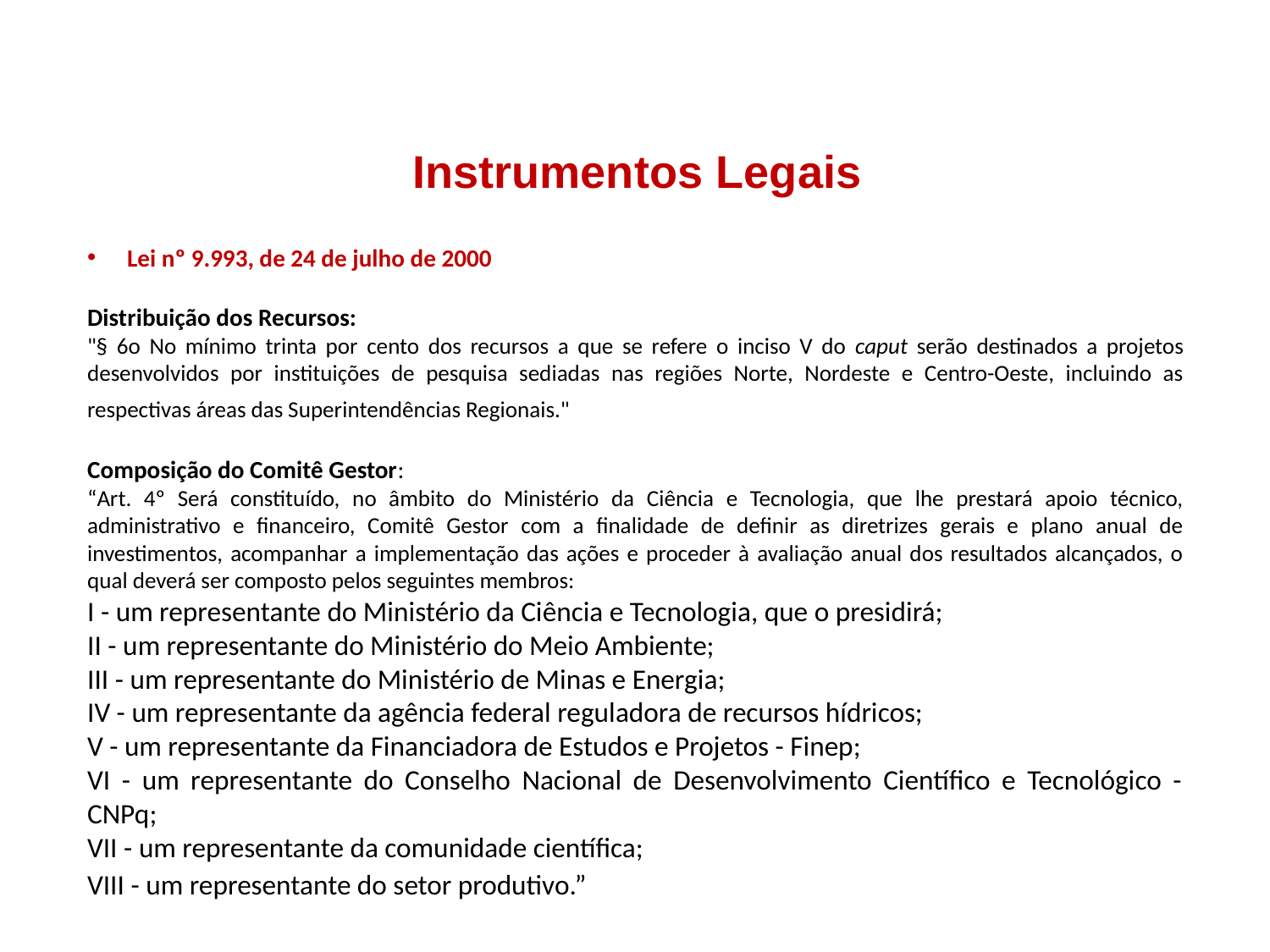

Instrumentos Legais
Lei nº 9.993, de 24 de julho de 2000

Distribuição dos Recursos:
"§ 6o No mínimo trinta por cento dos recursos a que se refere o inciso V do caput serão destinados a projetos desenvolvidos por instituições de pesquisa sediadas nas regiões Norte, Nordeste e Centro-Oeste, incluindo as respectivas áreas das Superintendências Regionais."

Composição do Comitê Gestor:
“Art. 4º Será constituído, no âmbito do Ministério da Ciência e Tecnologia, que lhe prestará apoio técnico, administrativo e financeiro, Comitê Gestor com a finalidade de definir as diretrizes gerais e plano anual de investimentos, acompanhar a implementação das ações e proceder à avaliação anual dos resultados alcançados, o qual deverá ser composto pelos seguintes membros:
I - um representante do Ministério da Ciência e Tecnologia, que o presidirá;
II - um representante do Ministério do Meio Ambiente;
III - um representante do Ministério de Minas e Energia;
IV - um representante da agência federal reguladora de recursos hídricos;
V - um representante da Financiadora de Estudos e Projetos - Finep;
VI - um representante do Conselho Nacional de Desenvolvimento Científico e Tecnológico - CNPq;
VII - um representante da comunidade científica;
VIII - um representante do setor produtivo.”